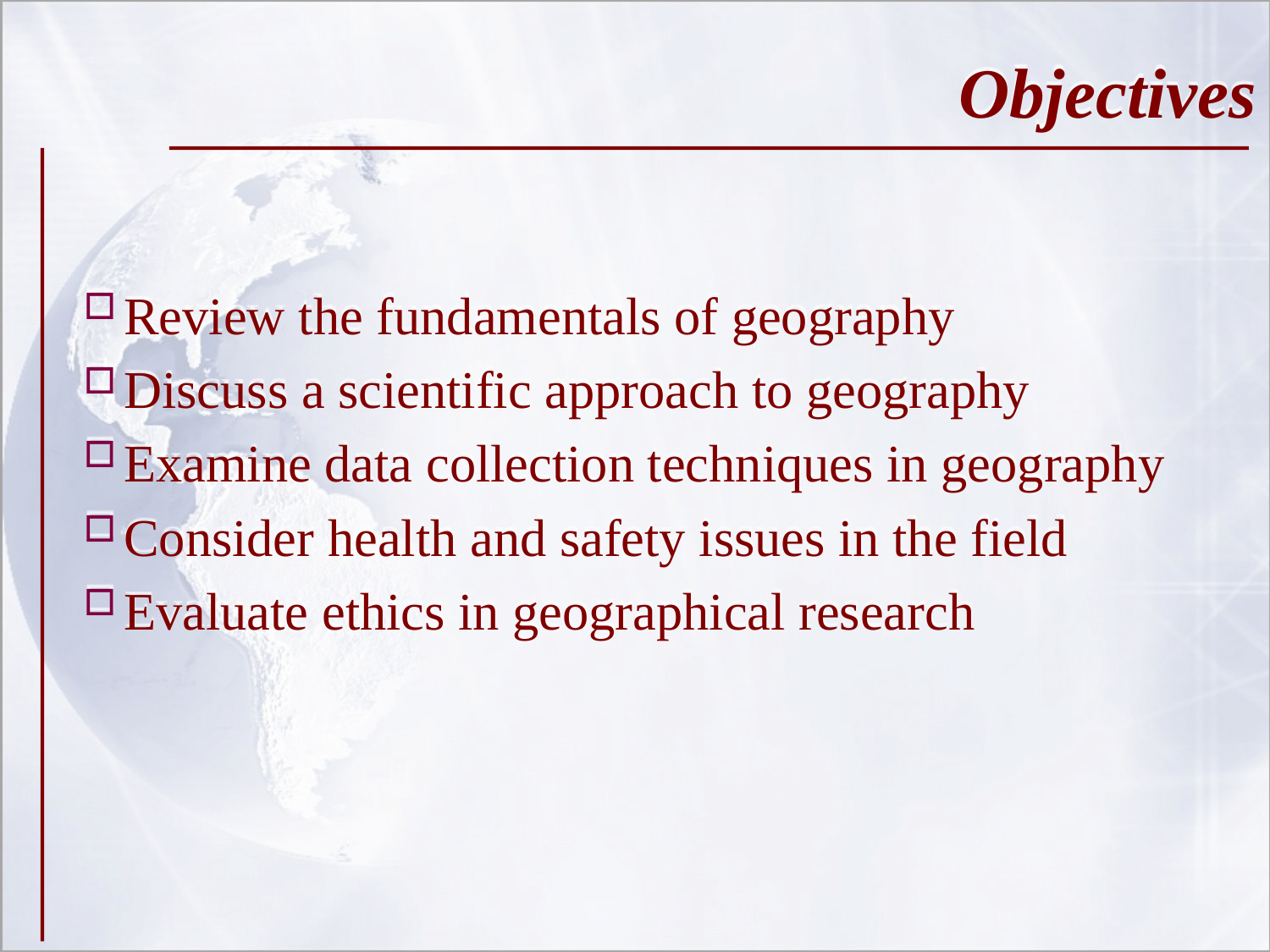

# Objectives

Review the fundamentals of geography
Discuss a scientific approach to geography
Examine data collection techniques in geography
Consider health and safety issues in the field
Evaluate ethics in geographical research